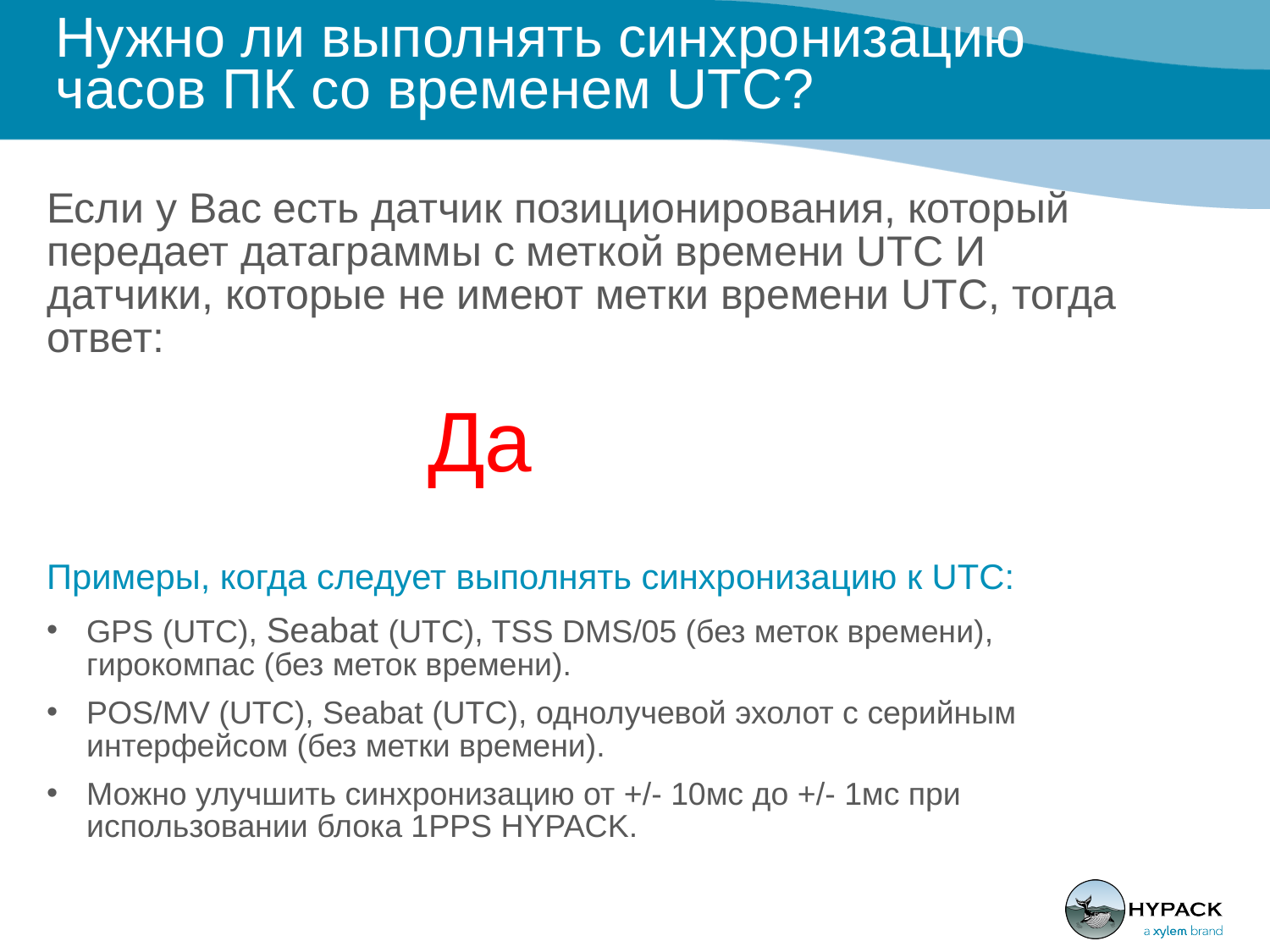

# Нужно ли выполнять синхронизацию часов ПК со временем UTC?
Если у Вас есть датчик позиционирования, который передает датаграммы с меткой времени UTC И датчики, которые не имеют метки времени UTC, тогда ответ:
			Да

Примеры, когда следует выполнять синхронизацию к UTC:
GPS (UTC), Seabat (UTC), TSS DMS/05 (без меток времени), гирокомпас (без меток времени).
POS/MV (UTC), Seabat (UTC), однолучевой эхолот с серийным интерфейсом (без метки времени).
Можно улучшить синхронизацию от +/- 10мс до +/- 1мс при использовании блока 1PPS HYPACK.